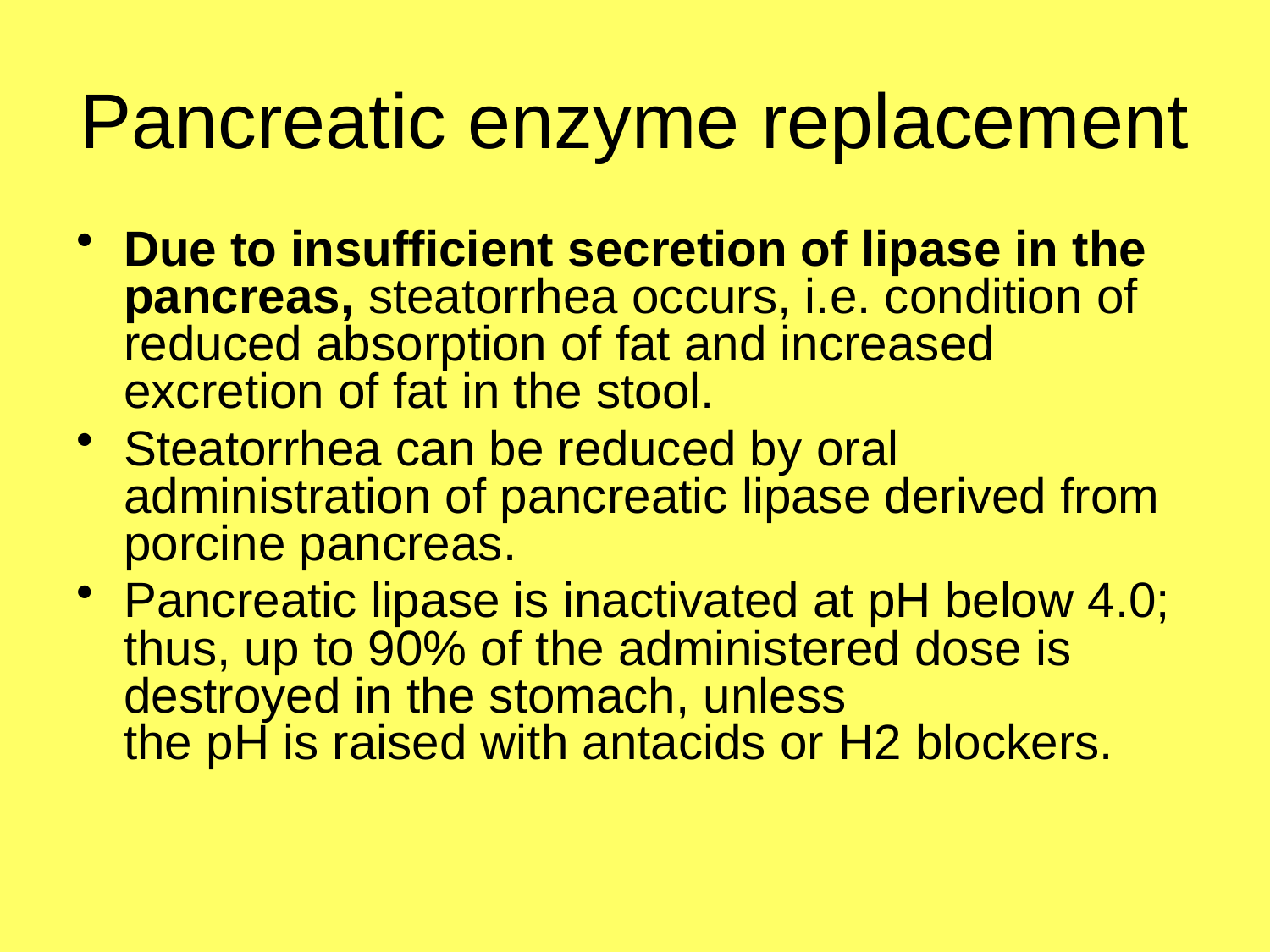

# Pancreatic enzyme replacement
Due to insufficient secretion of lipase in the pancreas, steatorrhea occurs, i.e. condition of reduced absorption of fat and increased excretion of fat in the stool.
Steatorrhea can be reduced by oral administration of pancreatic lipase derived from porcine pancreas.
Pancreatic lipase is inactivated at pH below 4.0; thus, up to 90% of the administered dose is destroyed in the stomach, unless
the pH is raised with antacids or H2 blockers.